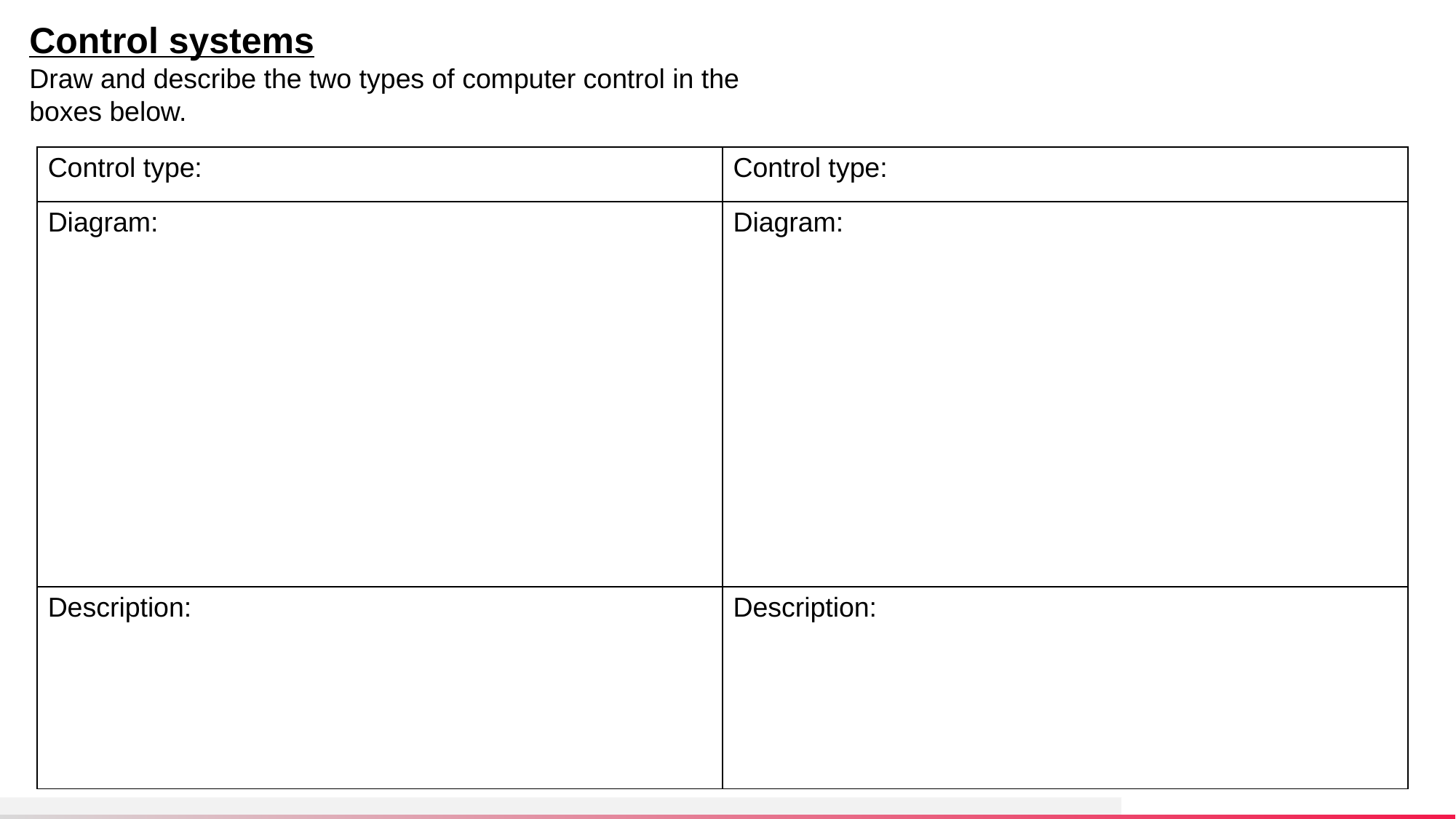

Control systems
Draw and describe the two types of computer control in the boxes below.
| Control type: | Control type: |
| --- | --- |
| Diagram: | Diagram: |
| Description: | Description: |